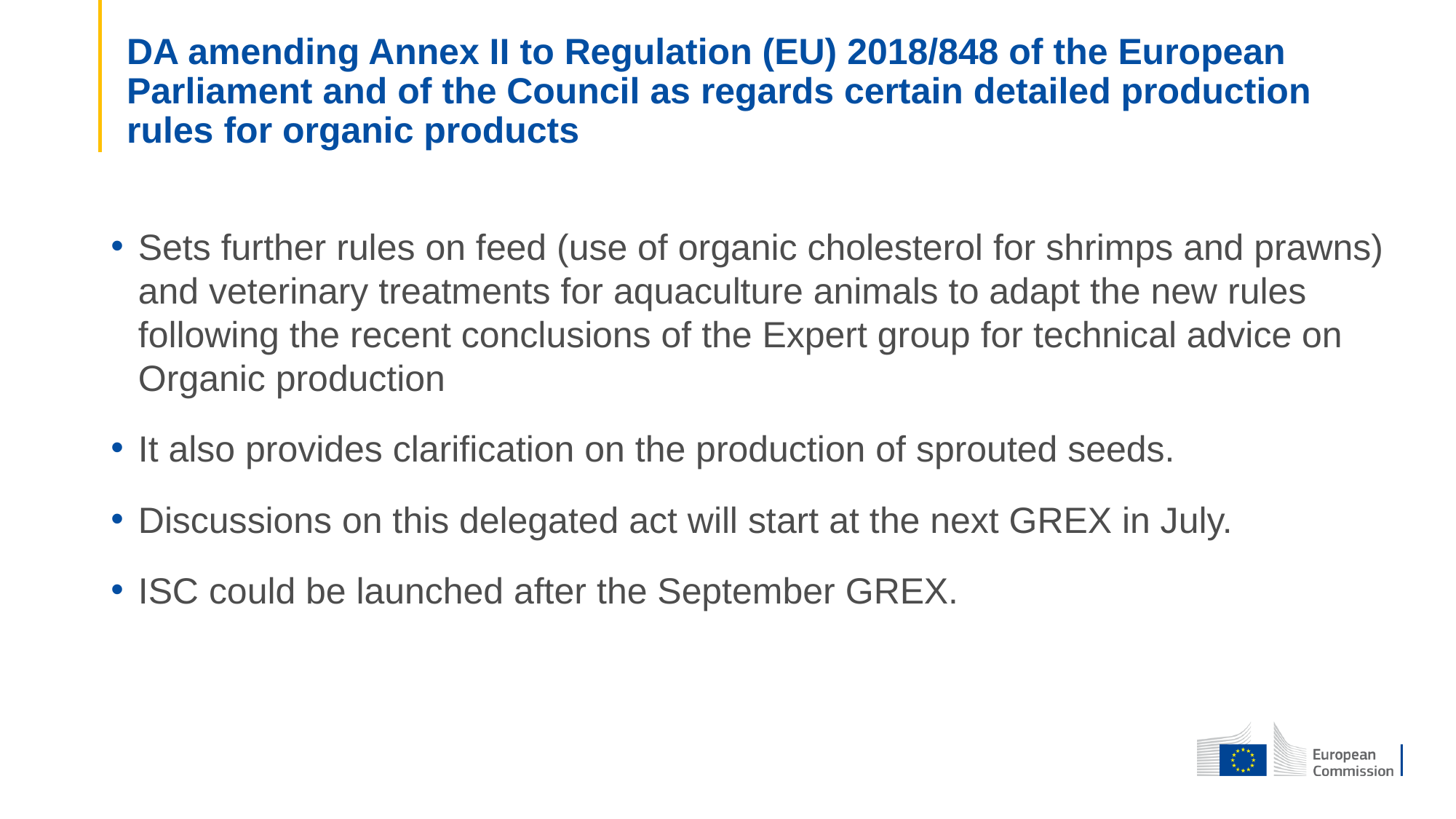

# DA amending Annex II to Regulation (EU) 2018/848 of the European Parliament and of the Council as regards certain detailed production rules for organic products
Sets further rules on feed (use of organic cholesterol for shrimps and prawns) and veterinary treatments for aquaculture animals to adapt the new rules following the recent conclusions of the Expert group for technical advice on Organic production
It also provides clarification on the production of sprouted seeds.
Discussions on this delegated act will start at the next GREX in July.
ISC could be launched after the September GREX.